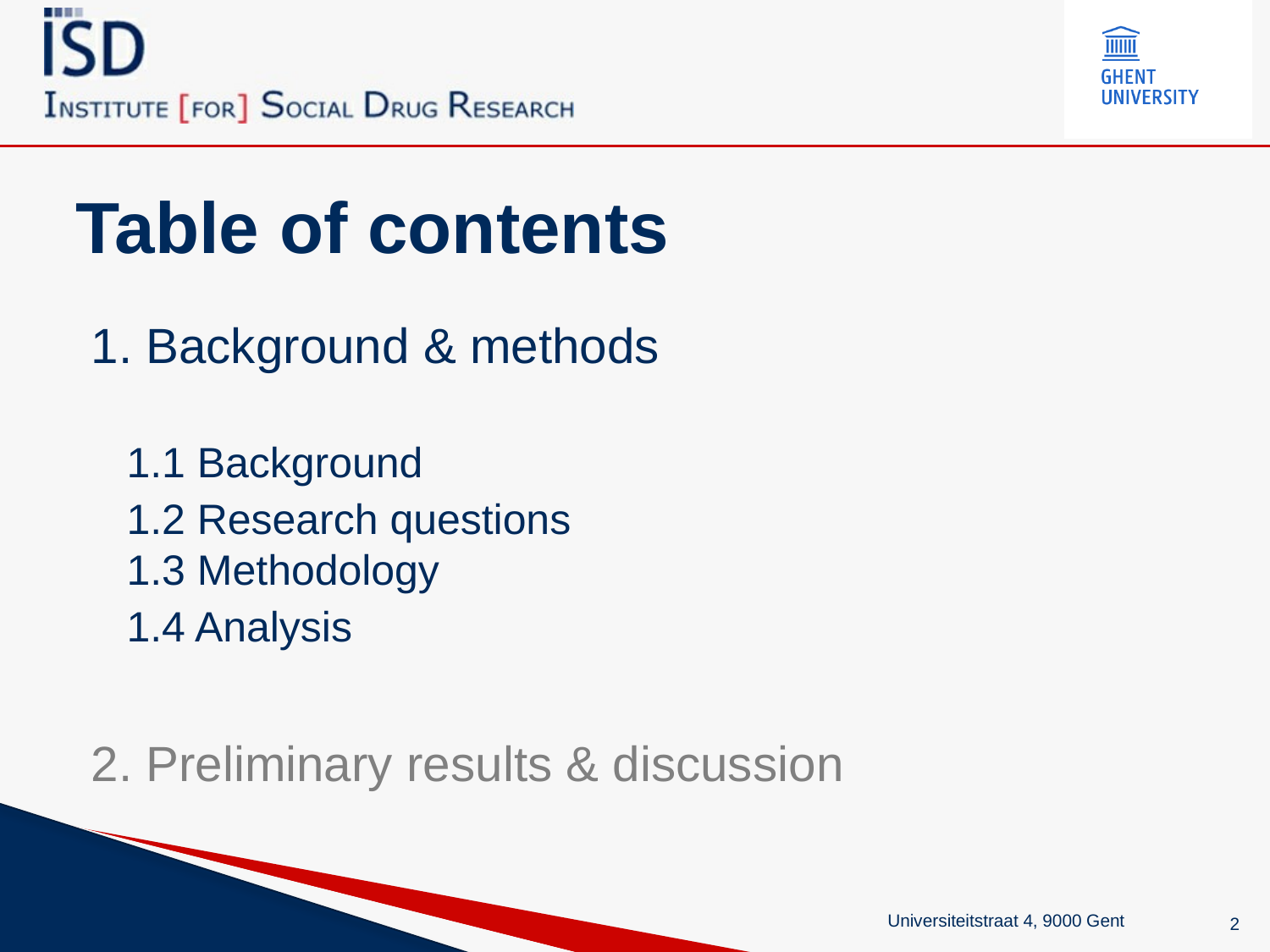

# Table of contents
1. Background & methods

1.1 Background
1.2 Research questions
1.3 Methodology
1.4 Analysis

2. Preliminary results & discussion

Universiteitstraat 4, 9000 Gent
2